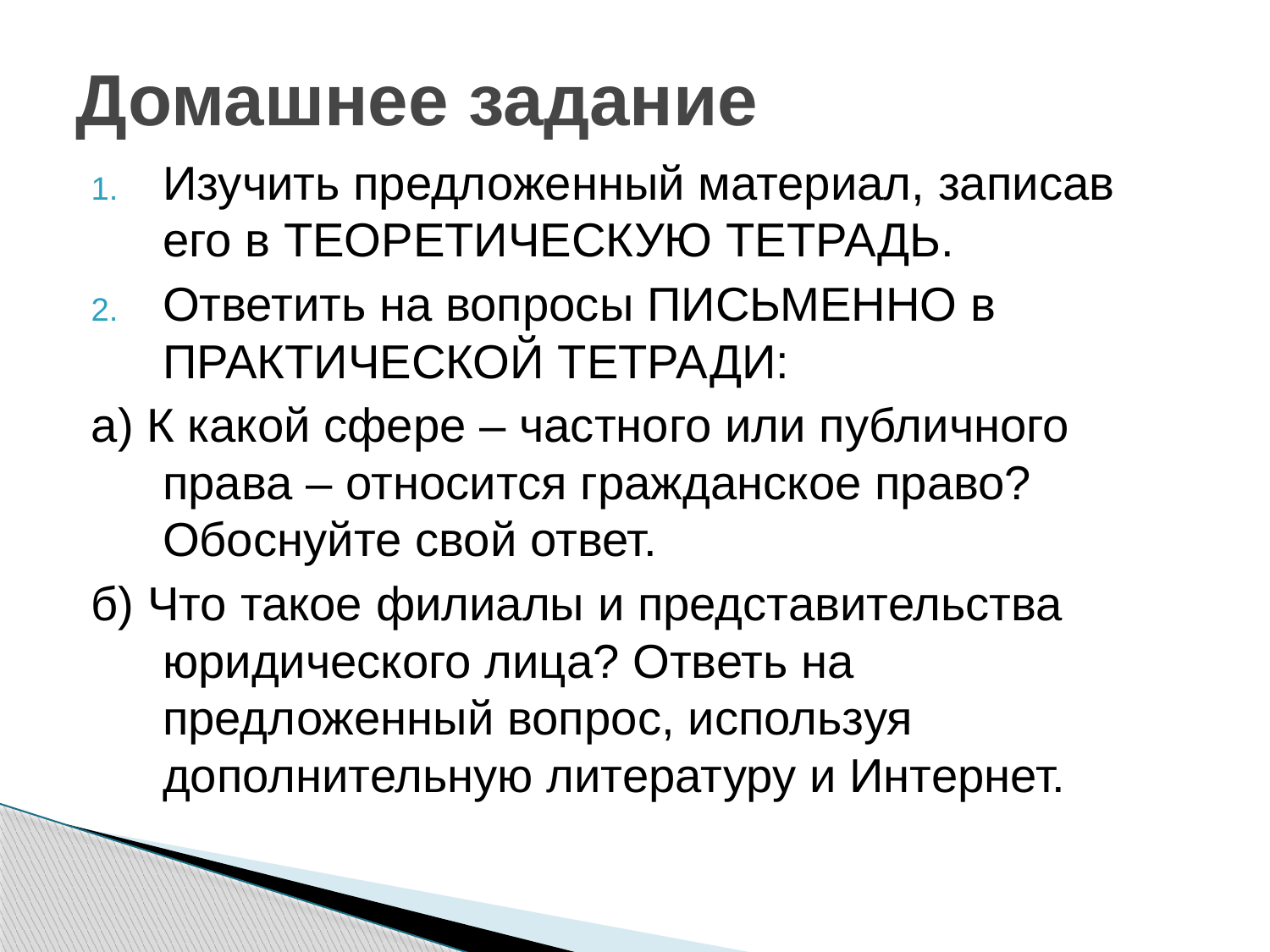

# Домашнее задание
Изучить предложенный материал, записав его в ТЕОРЕТИЧЕСКУЮ ТЕТРАДЬ.
Ответить на вопросы ПИСЬМЕННО в ПРАКТИЧЕСКОЙ ТЕТРАДИ:
а) К какой сфере – частного или публичного права – относится гражданское право? Обоснуйте свой ответ.
б) Что такое филиалы и представительства юридического лица? Ответь на предложенный вопрос, используя дополнительную литературу и Интернет.